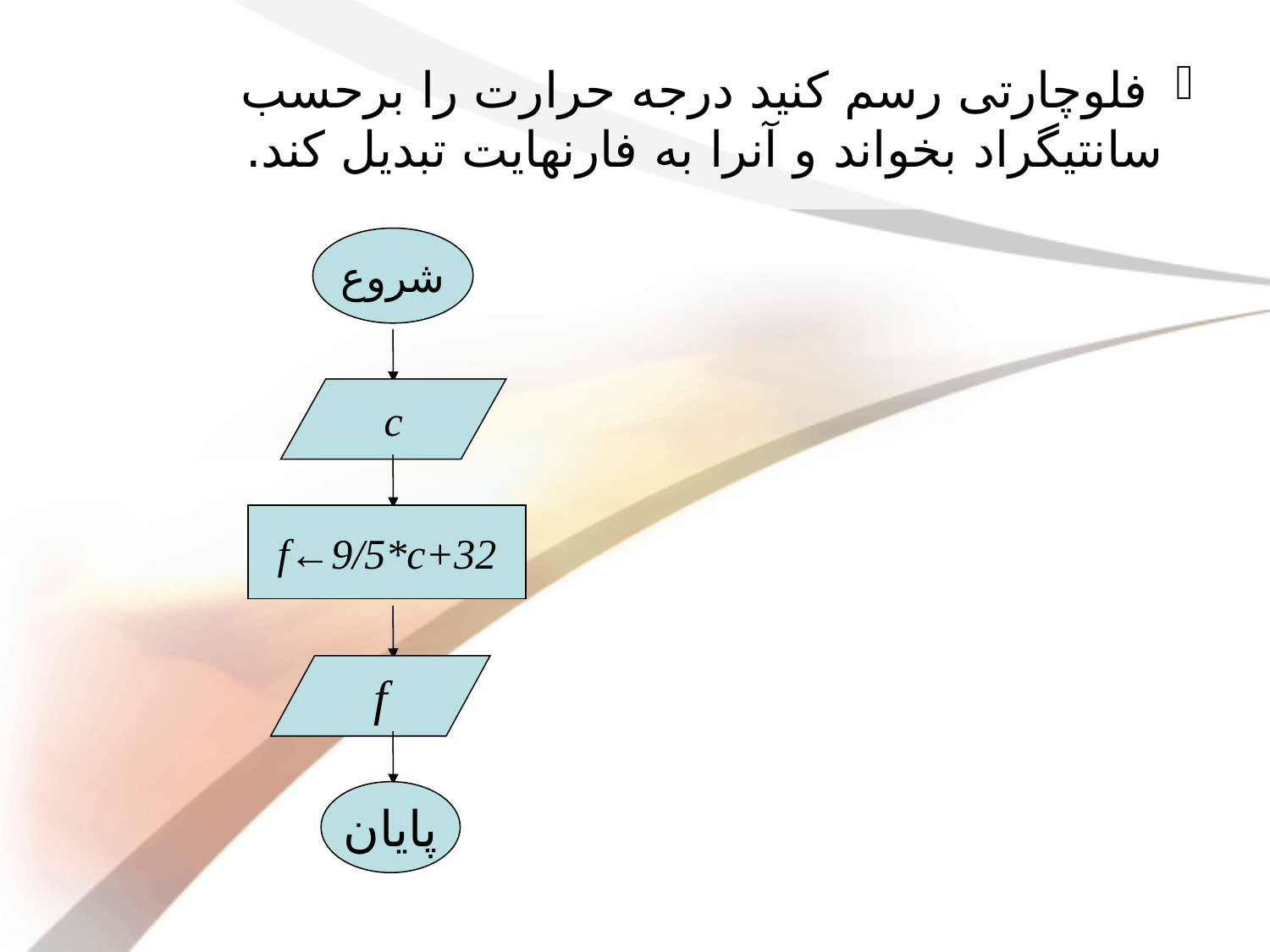

# فلوچارتی رسم کنید درجه حرارت را برحسب سانتیگراد بخواند و آنرا به فارنهایت تبدیل کند.
شروع

c

f←9/5*c+32

f

پایان